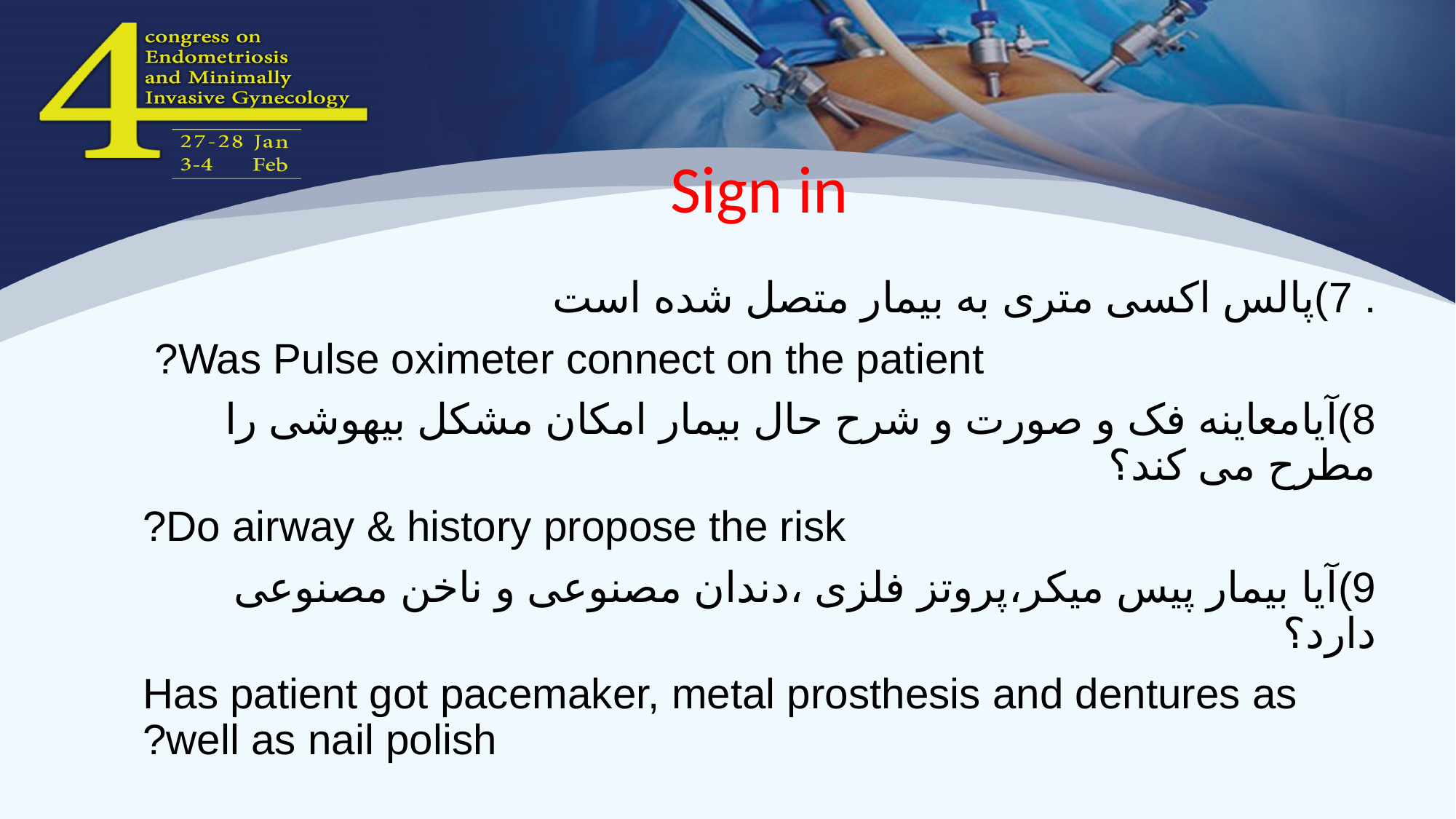

# Sign in
. 7)پالس اکسی متری به بیمار متصل شده است
Was Pulse oximeter connect on the patient?
8)آیامعاینه فک و صورت و شرح حال بیمار امکان مشکل بیهوشی را مطرح می کند؟
Do airway & history propose the risk?
9)آیا بیمار پیس میکر،پروتز فلزی ،دندان مصنوعی و ناخن مصنوعی دارد؟
Has patient got pacemaker, metal prosthesis and dentures as well as nail polish?